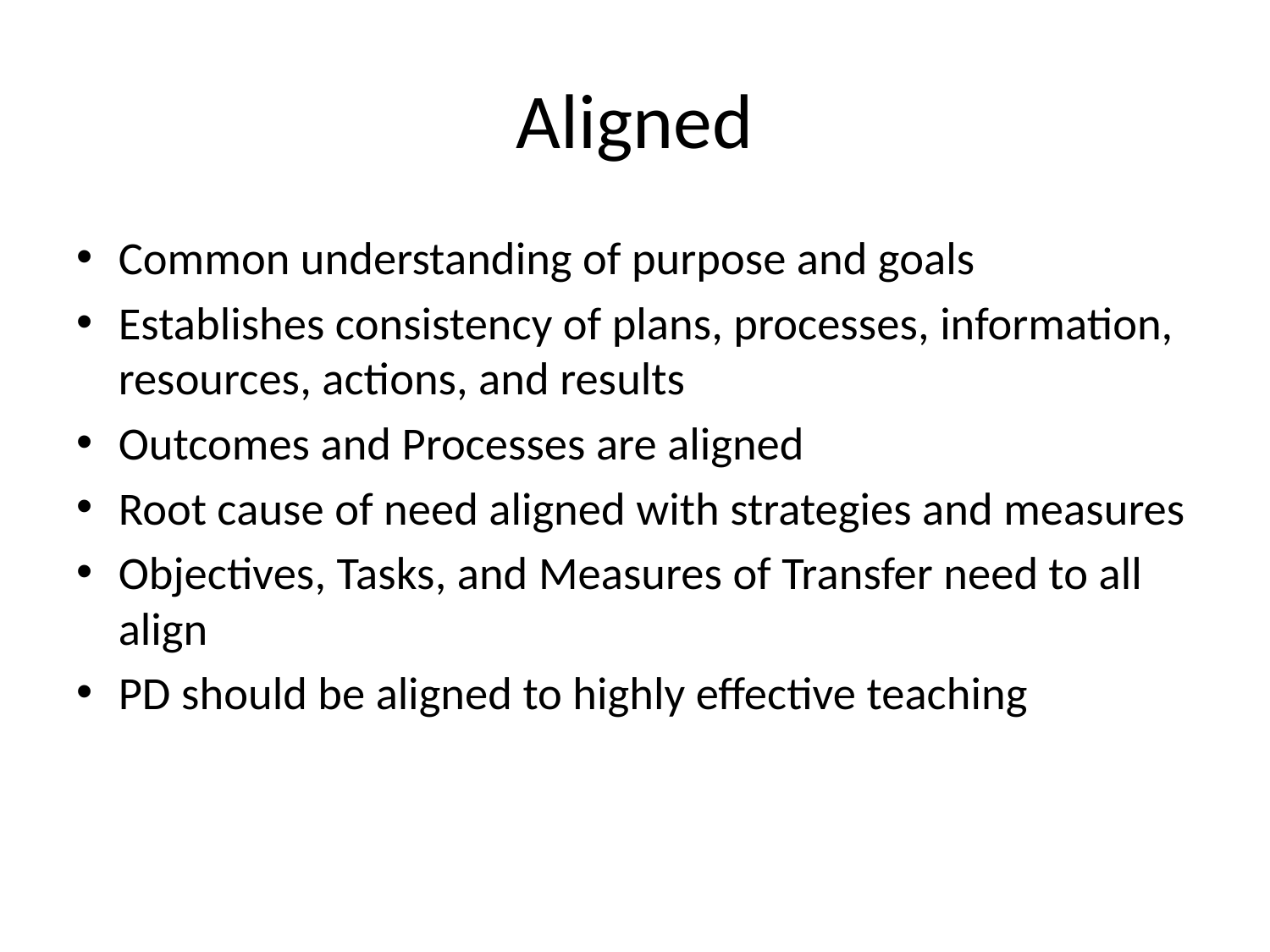

# Aligned
Common understanding of purpose and goals
Establishes consistency of plans, processes, information, resources, actions, and results
Outcomes and Processes are aligned
Root cause of need aligned with strategies and measures
Objectives, Tasks, and Measures of Transfer need to all align
PD should be aligned to highly effective teaching